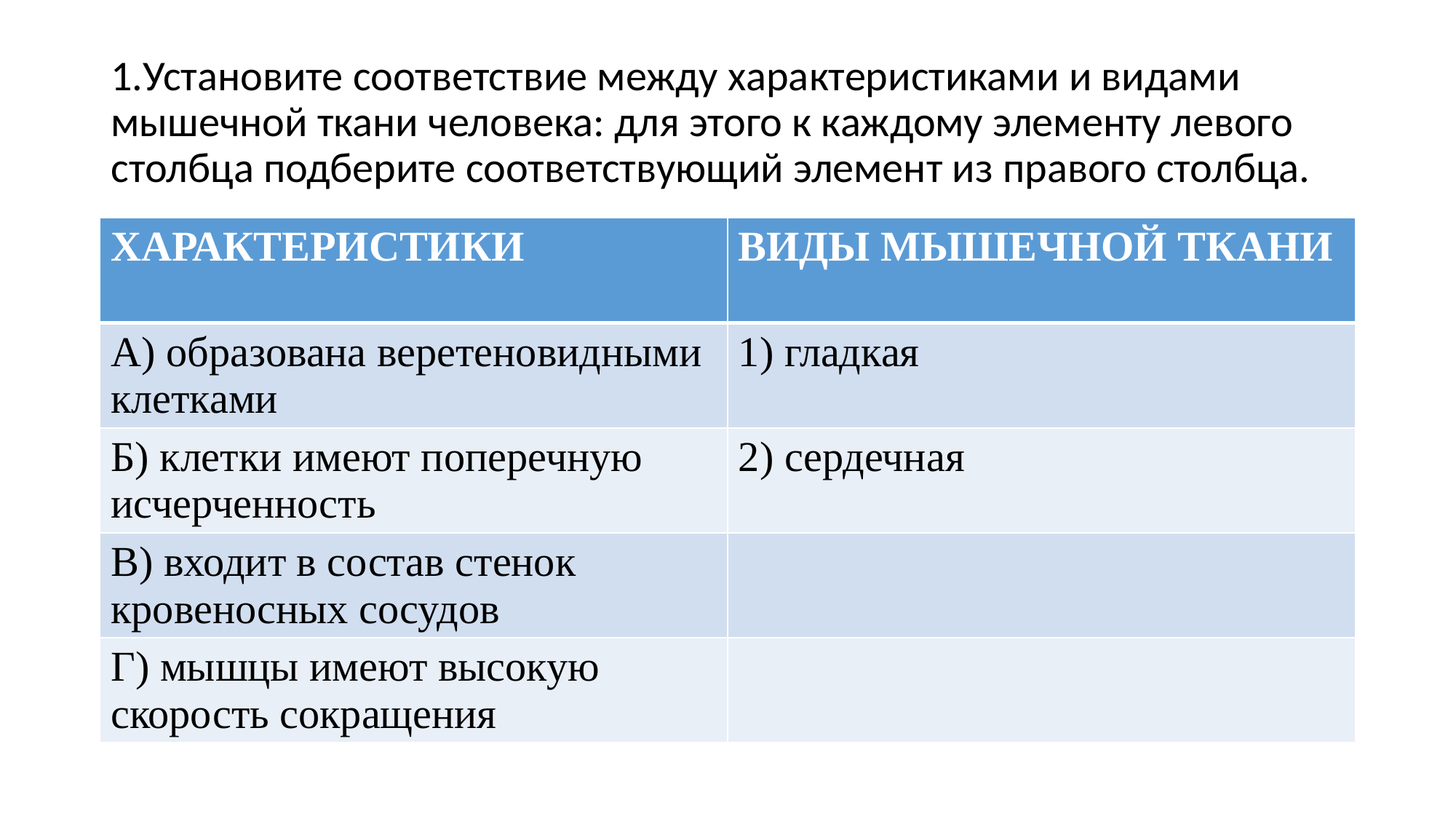

# 1.Установите соответствие между характеристиками и видами мышечной ткани человека: для этого к каждому элементу левого столбца подберите соответствующий элемент из правого столбца.
| ХАРАКТЕРИСТИКИ | ВИДЫ МЫШЕЧНОЙ ТКАНИ |
| --- | --- |
| А) образована веретеновидными клетками | 1) гладкая |
| Б) клетки имеют поперечную исчерченность | 2) сердечная |
| В) входит в состав стенок кровеносных сосудов |  |
| Г) мышцы имеют высокую скорость сокращения |  |